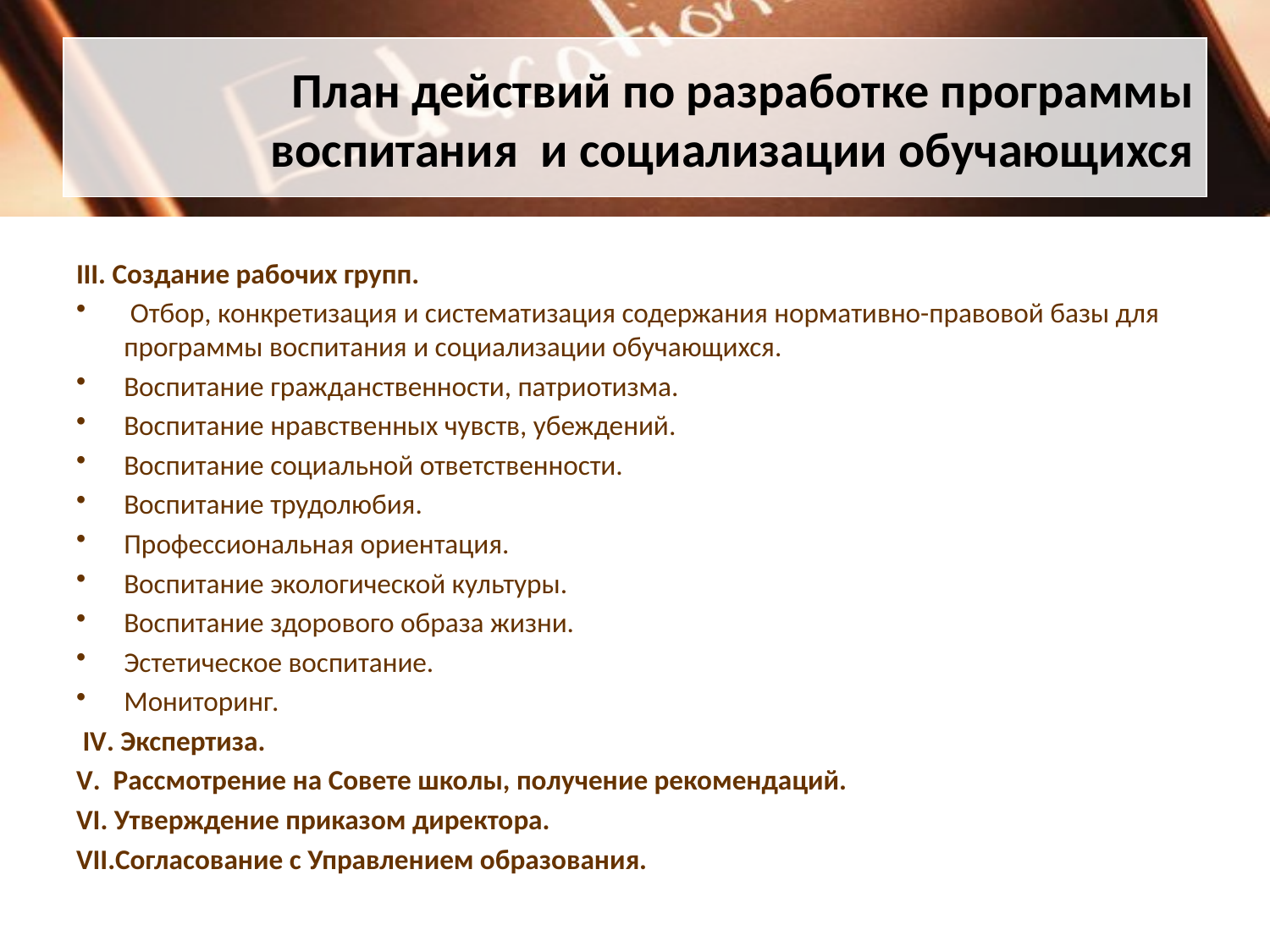

# План действий по разработке программы воспитания  и социализации обучающихся

III. Создание рабочих групп.
 Отбор, конкретизация и систематизация содержания нормативно-правовой базы для программы воспитания и социализации обучающихся.
Воспитание гражданственности, патриотизма.
Воспитание нравственных чувств, убеждений.
Воспитание социальной ответственности.
Воспитание трудолюбия.
Профессиональная ориентация.
Воспитание экологической культуры.
Воспитание здорового образа жизни.
Эстетическое воспитание.
Мониторинг.
 IV. Экспертиза.
V.  Рассмотрение на Совете школы, получение рекомендаций.
VI. Утверждение приказом директора.
VII.Согласование с Управлением образования.